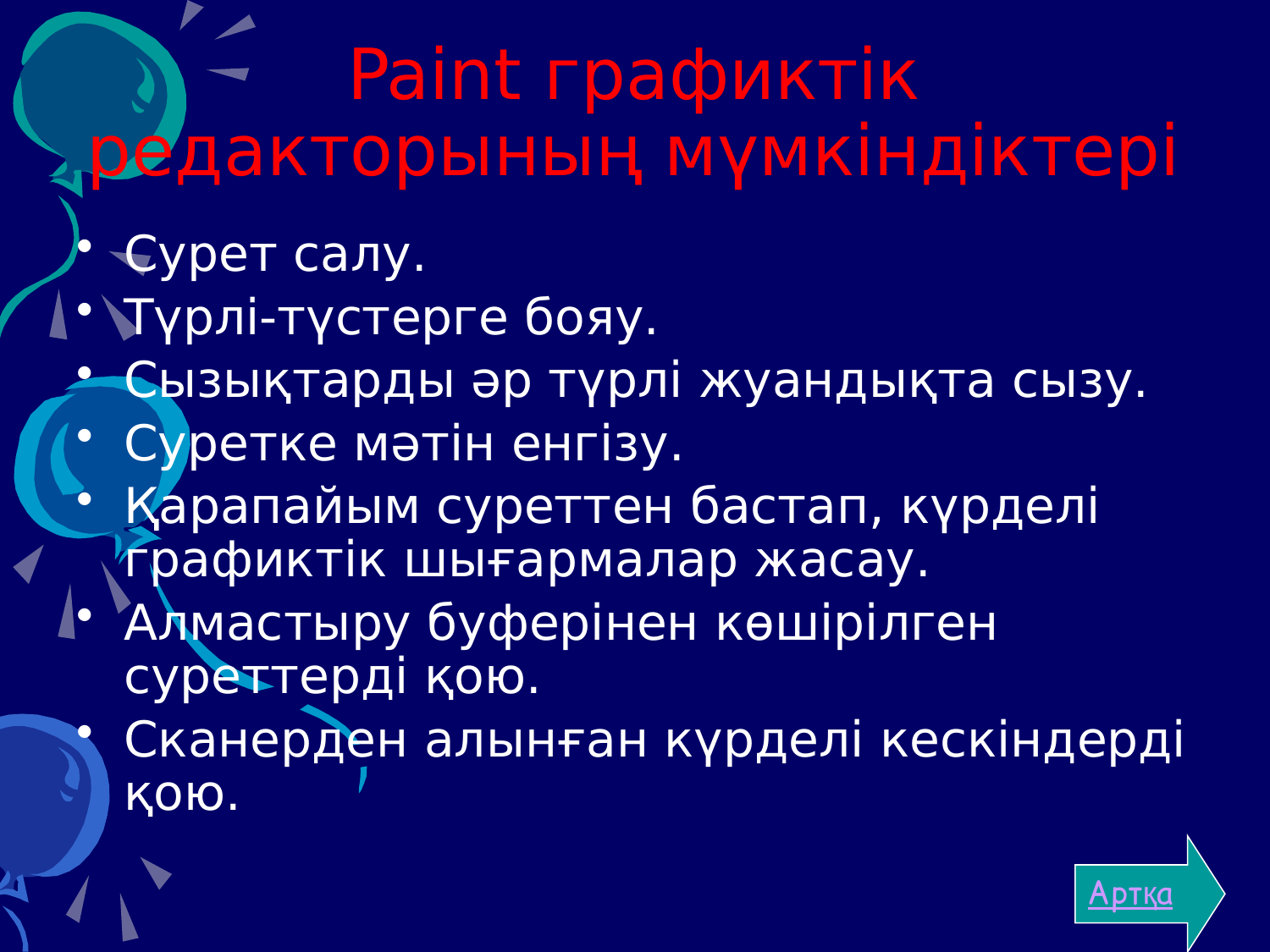

# Paint графиктік редакторының мүмкіндіктері
Сурет салу.
Түрлі-түстерге бояу.
Сызықтарды әр түрлі жуандықта сызу.
Суретке мәтін енгізу.
Қарапайым суреттен бастап, күрделі графиктік шығармалар жасау.
Алмастыру буферінен көшірілген суреттерді қою.
Сканерден алынған күрделі кескіндерді қою.

Артқа